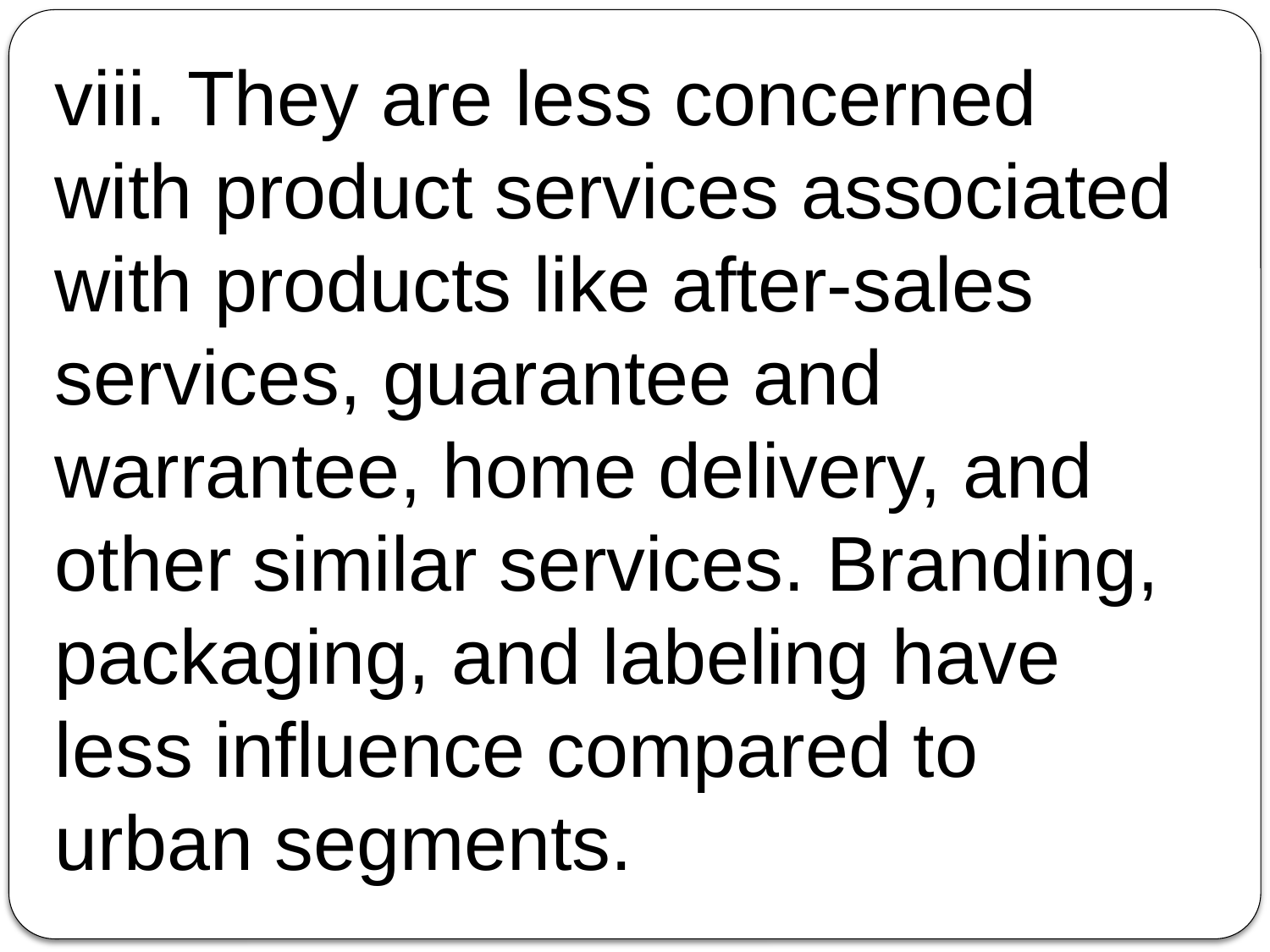

viii. They are less concerned with product services associated with products like after-sales services, guarantee and warrantee, home delivery, and other similar services. Branding, packaging, and labeling have less influence compared to urban segments.